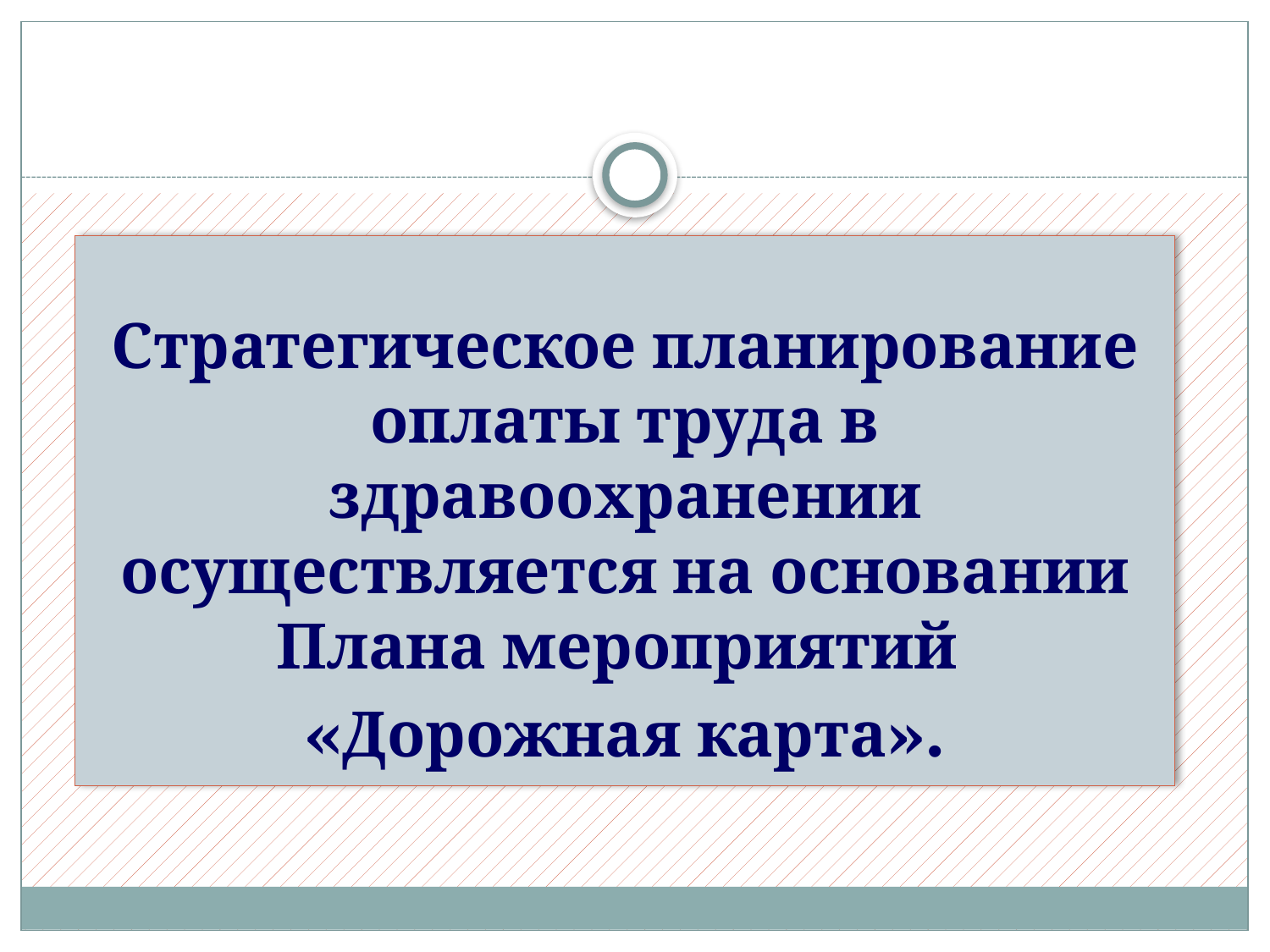

Стратегическое планирование оплаты труда в здравоохранении осуществляется на основании Плана мероприятий
«Дорожная карта».